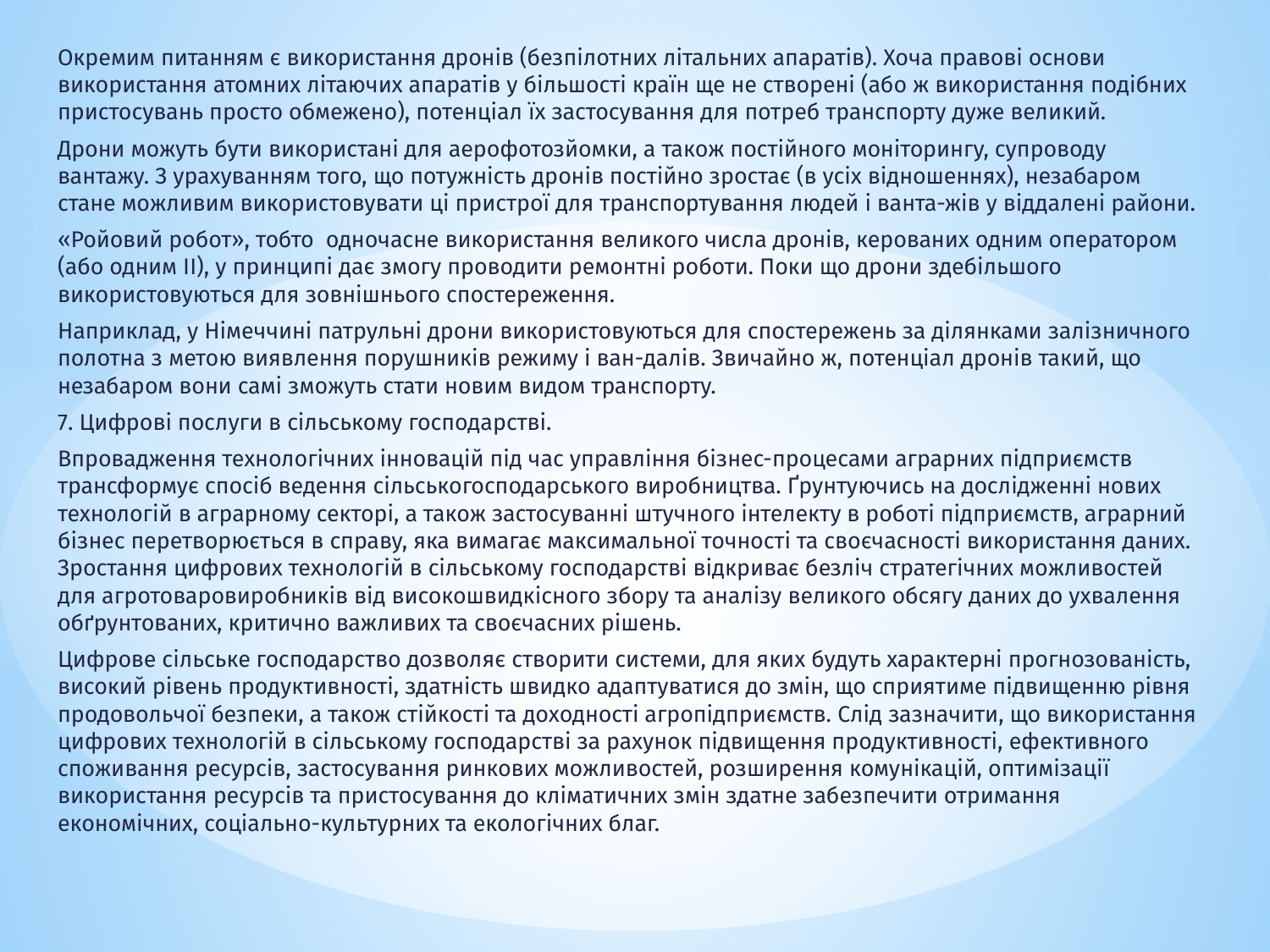

Окремим питанням є використання дронів (безпілотних літальних апаратів). Хоча правові основи використання атомних літаючих апаратів у більшості країн ще не створені (або ж використання подібних пристосувань просто обмежено), потенціал їх застосування для потреб транспорту дуже великий.
Дрони можуть бути використані для аерофотозйомки, а також постійного моніторингу, супроводу вантажу. З урахуванням того, що потужність дронів постійно зростає (в усіх відношеннях), незабаром стане можливим використовувати ці пристрої для транспортування людей і ванта-жів у віддалені райони.
«Ройовий робот», тобто  одночасне використання великого числа дронів, керованих одним оператором (або одним ІІ), у принципі дає змогу проводити ремонтні роботи. Поки що дрони здебільшого використовуються для зовнішнього спостереження.
Наприклад, у Німеччині патрульні дрони використовуються для спостережень за ділянками залізничного полотна з метою виявлення порушників режиму і ван-далів. Звичайно ж, потенціал дронів такий, що незабаром вони самі зможуть стати новим видом транспорту.
7. Цифрові послуги в сільському господарстві.
Впровадження технологічних інновацій під час управління бізнес-процесами аграрних підприємств трансформує спосіб ведення сільськогосподарського виробництва. Ґрунтуючись на дослідженні нових технологій в аграрному секторі, а також застосуванні штучного інтелекту в роботі підприємств, аграрний бізнес перетворюється в справу, яка вимагає максимальної точності та своєчасності використання даних. Зростання цифрових технологій в сільському господарстві відкриває безліч стратегічних можливостей для агротоваровиробників від високошвидкісного збору та аналізу великого обсягу даних до ухвалення обґрунтованих, критично важливих та своєчасних рішень.
Цифрове сільське господарство дозволяє створити системи, для яких будуть характерні прогнозованість, високий рівень продуктивності, здатність швидко адаптуватися до змін, що сприятиме підвищенню рівня продовольчої безпеки, а також стійкості та доходності агропідприємств. Слід зазначити, що використання цифрових технологій в сільському господарстві за рахунок підвищення продуктивності, ефективного споживання ресурсів, застосування ринкових можливостей, розширення комунікацій, оптимізації використання ресурсів та пристосування до кліматичних змін здатне забезпечити отримання економічних, соціально-культурних та екологічних благ.